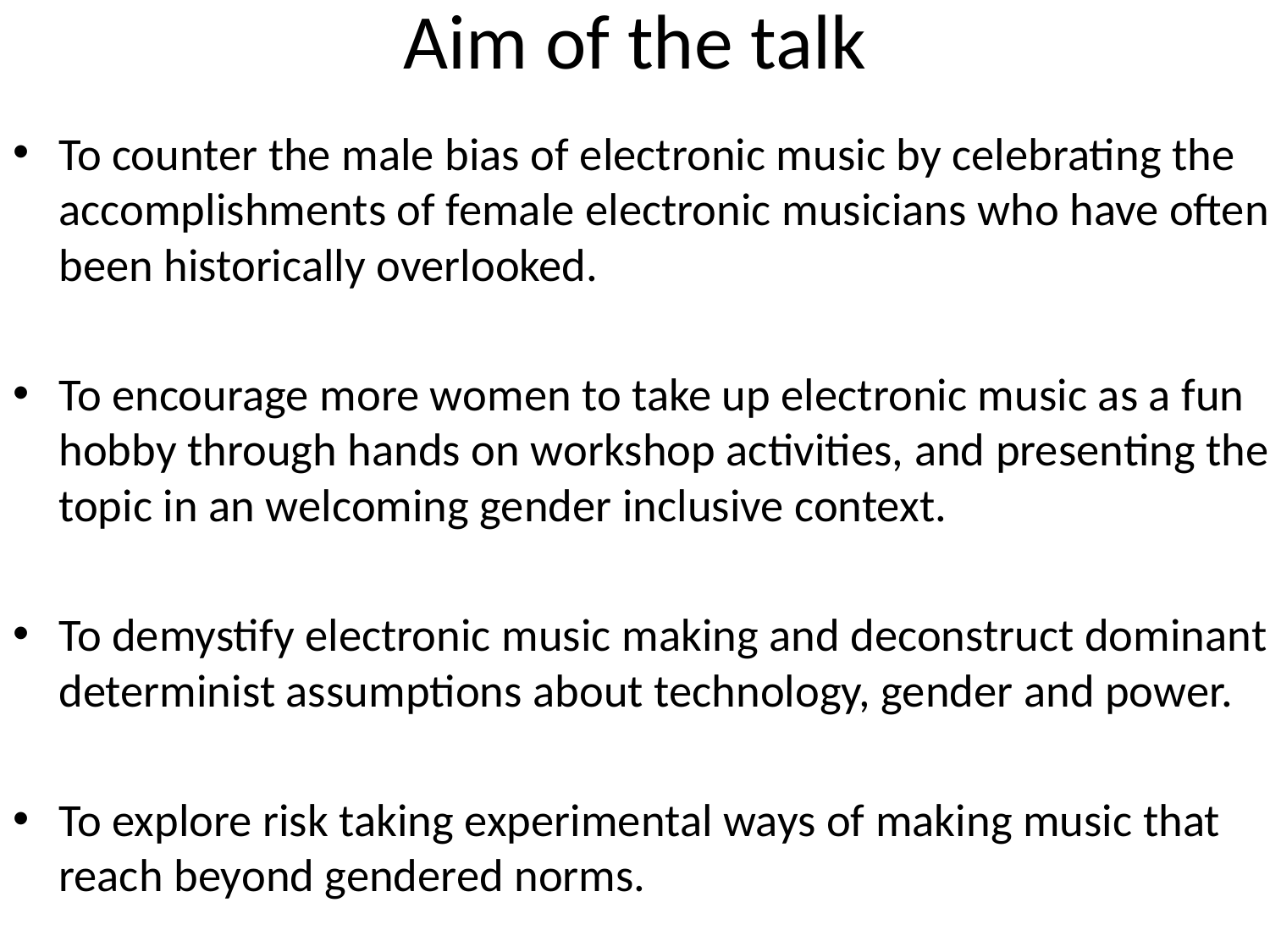

# Aim of the talk
To counter the male bias of electronic music by celebrating the accomplishments of female electronic musicians who have often been historically overlooked.

To encourage more women to take up electronic music as a fun hobby through hands on workshop activities, and presenting the topic in an welcoming gender inclusive context.

To demystify electronic music making and deconstruct dominant determinist assumptions about technology, gender and power.

To explore risk taking experimental ways of making music that reach beyond gendered norms.